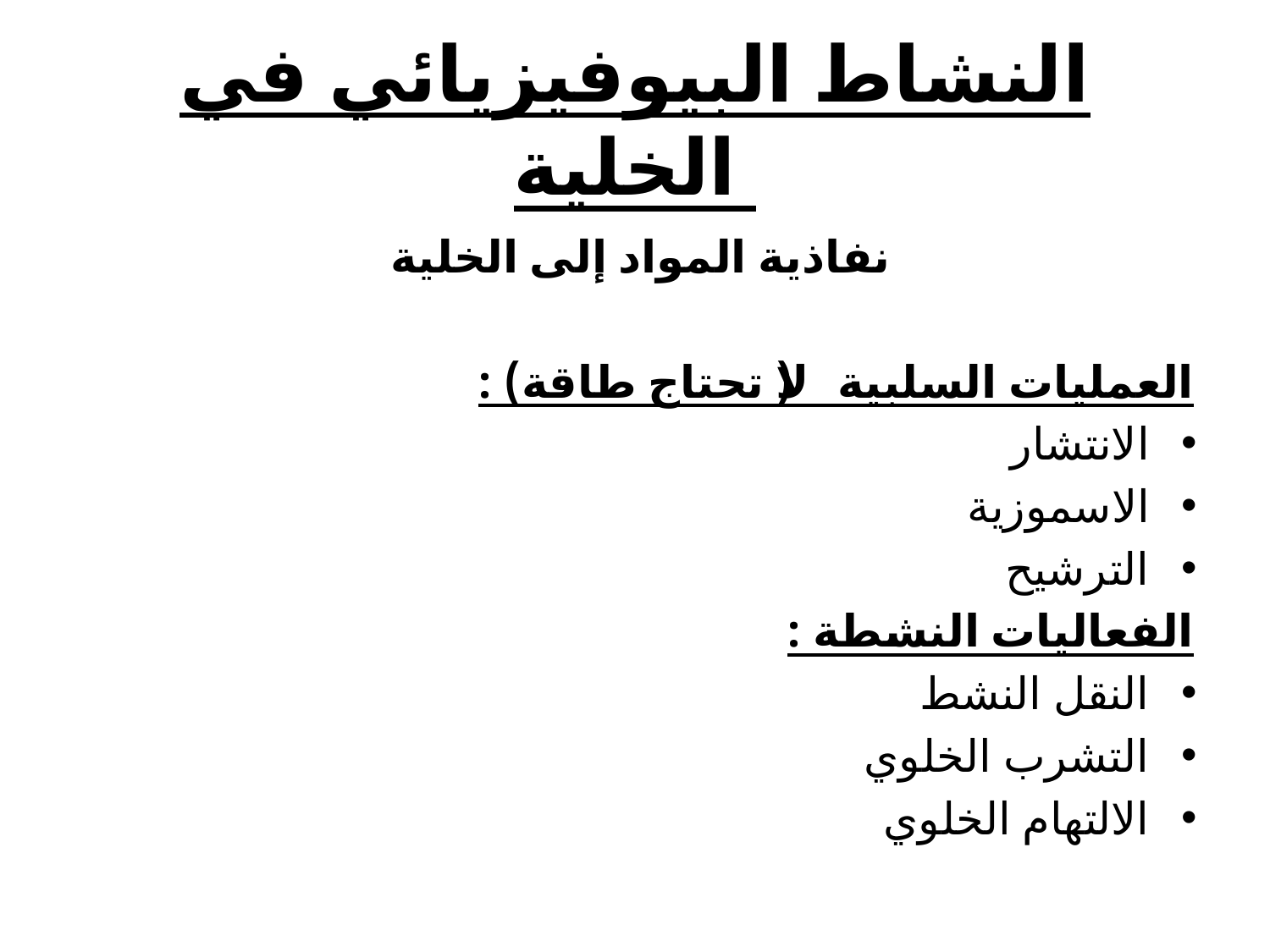

# النشاط البيوفيزيائي في الخلية
نفاذية المواد إلى الخلية

العمليات السلبية (لا تحتاج طاقة) :
الانتشار
الاسموزية
الترشيح
الفعاليات النشطة :
النقل النشط
التشرب الخلوي
الالتهام الخلوي